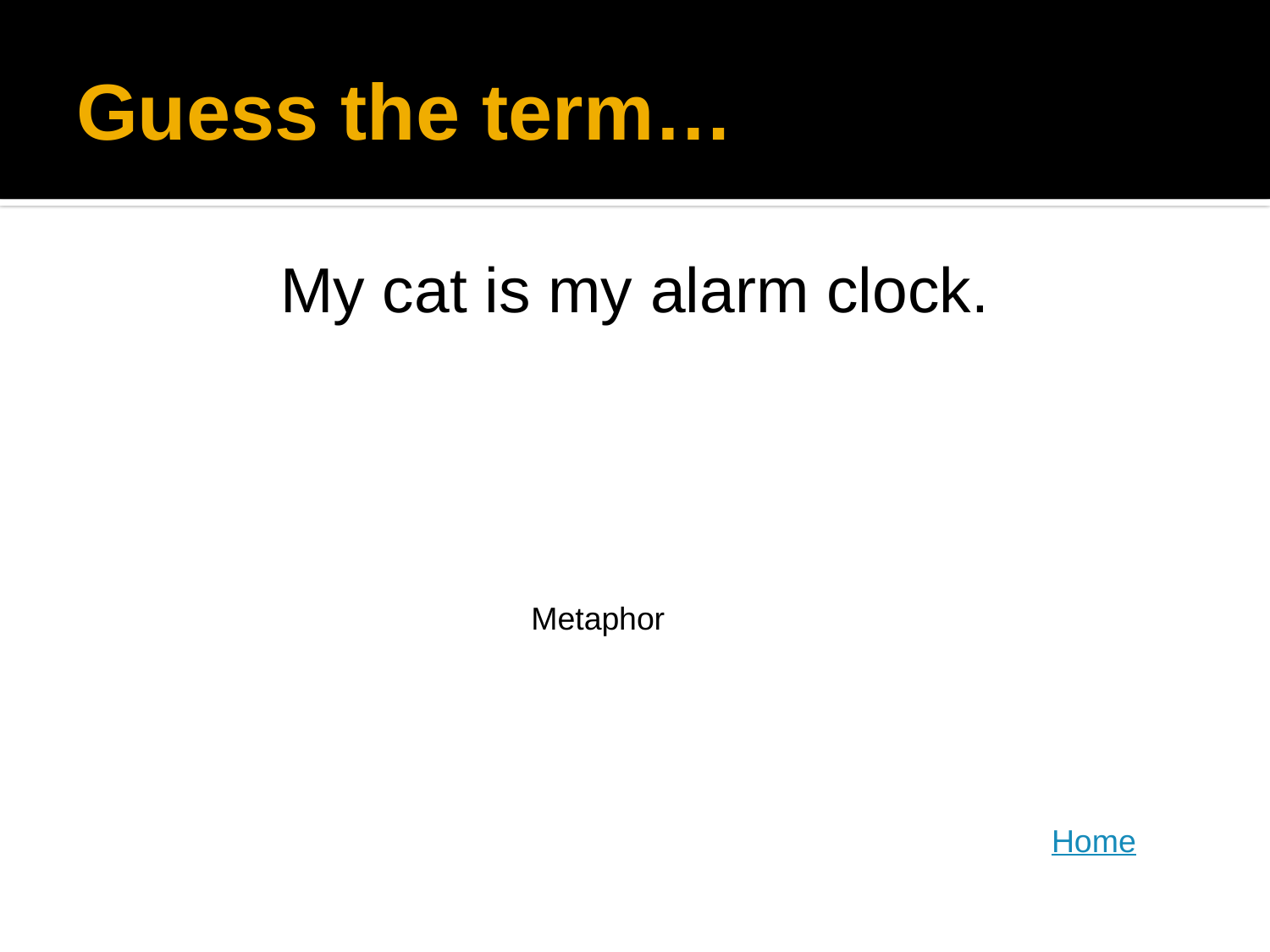

# Guess the term…
My cat is my alarm clock.
Metaphor
Home